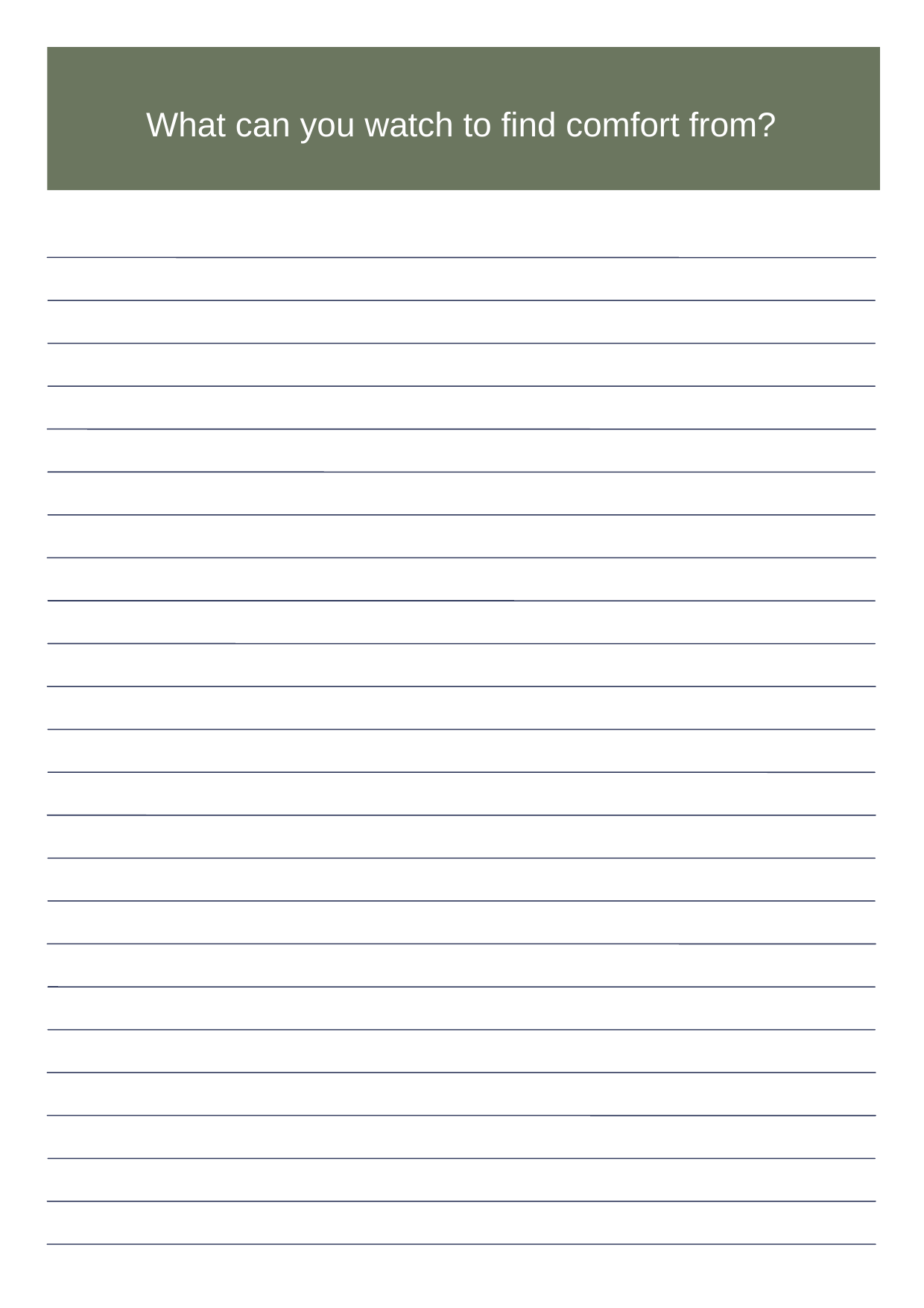

What can you watch to find comfort from?